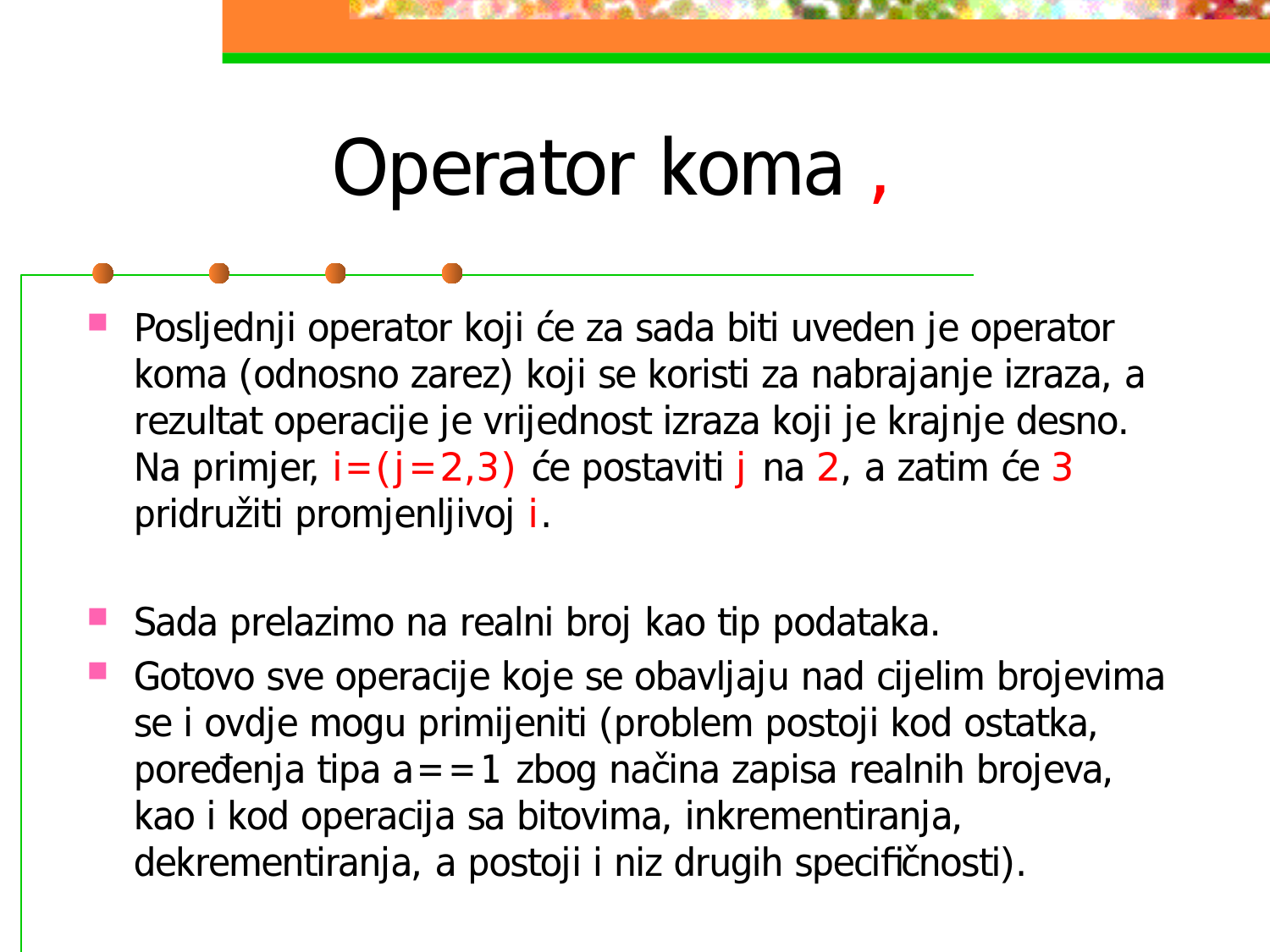

# Operator koma ,
Posljednji operator koji će za sada biti uveden je operator koma (odnosno zarez) koji se koristi za nabrajanje izraza, a rezultat operacije je vrijednost izraza koji je krajnje desno.
Na primjer, i=(j=2,3) će postaviti j na 2, a zatim će 3 pridružiti promjenljivoj i.

Sada prelazimo na realni broj kao tip podataka.
Gotovo sve operacije koje se obavljaju nad cijelim brojevima se i ovdje mogu primijeniti (problem postoji kod ostatka, poređenja tipa a==1 zbog načina zapisa realnih brojeva, kao i kod operacija sa bitovima, inkrementiranja, dekrementiranja, a postoji i niz drugih specifičnosti).